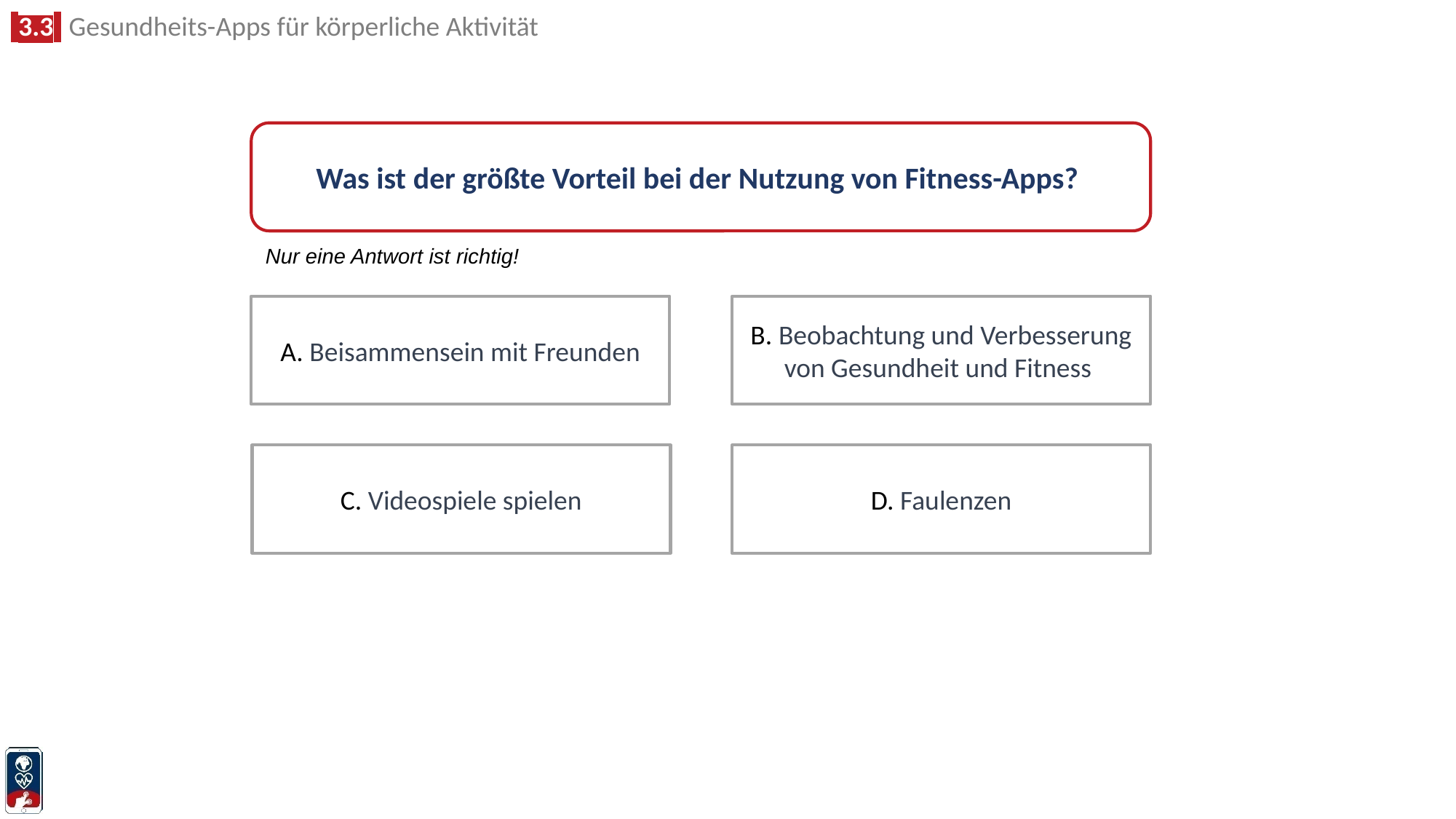

Was ist der größte Vorteil bei der Nutzung von Fitness-Apps?
Nur eine Antwort ist richtig!
A. Beisammensein mit Freunden
B. Beobachtung und Verbesserung von Gesundheit und Fitness
C. Videospiele spielen
D. Faulenzen